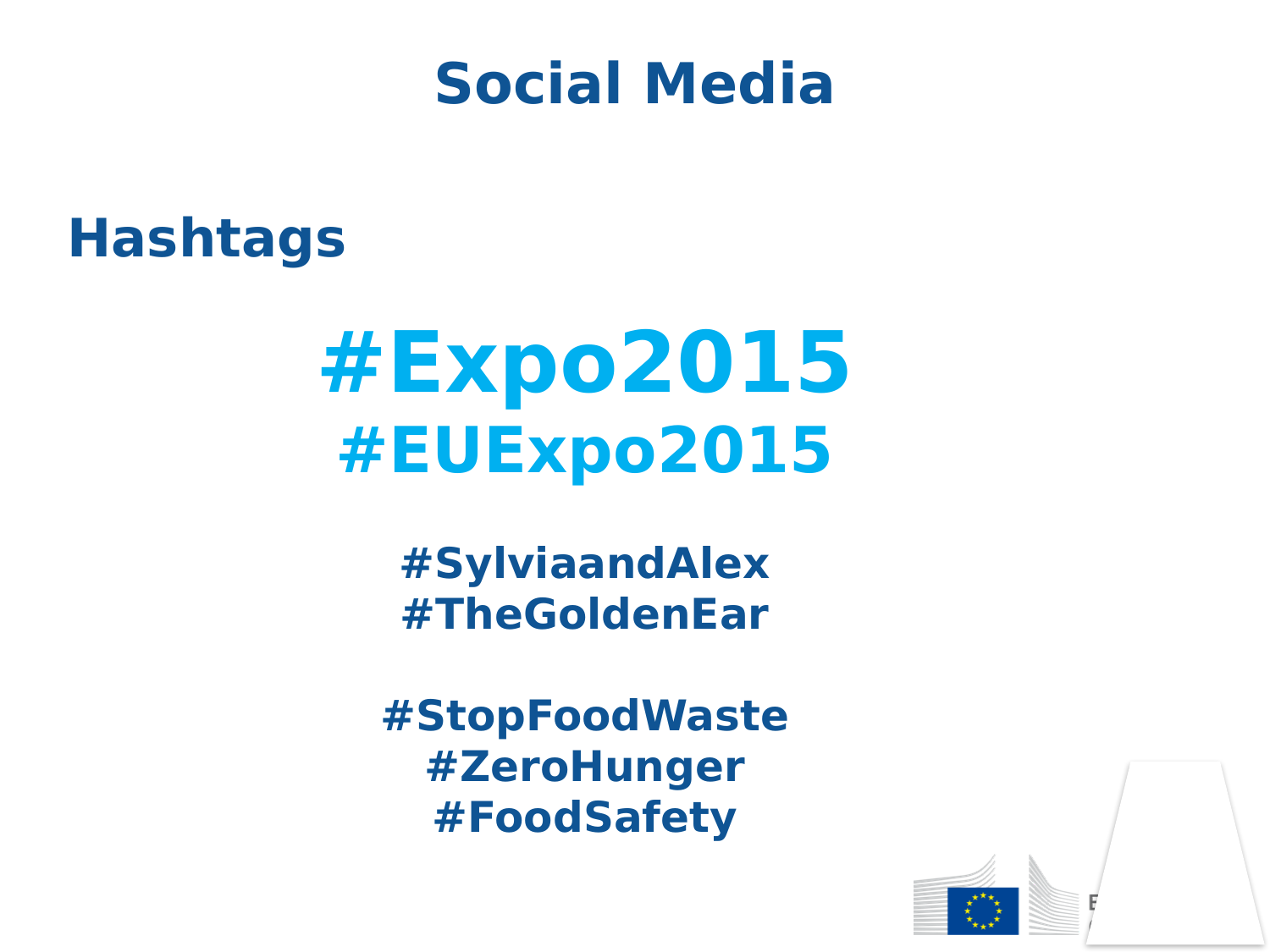

# Social Media
Hashtags
#Expo2015
#EUExpo2015

#SylviaandAlex
#TheGoldenEar

#StopFoodWaste
#ZeroHunger
#FoodSafety